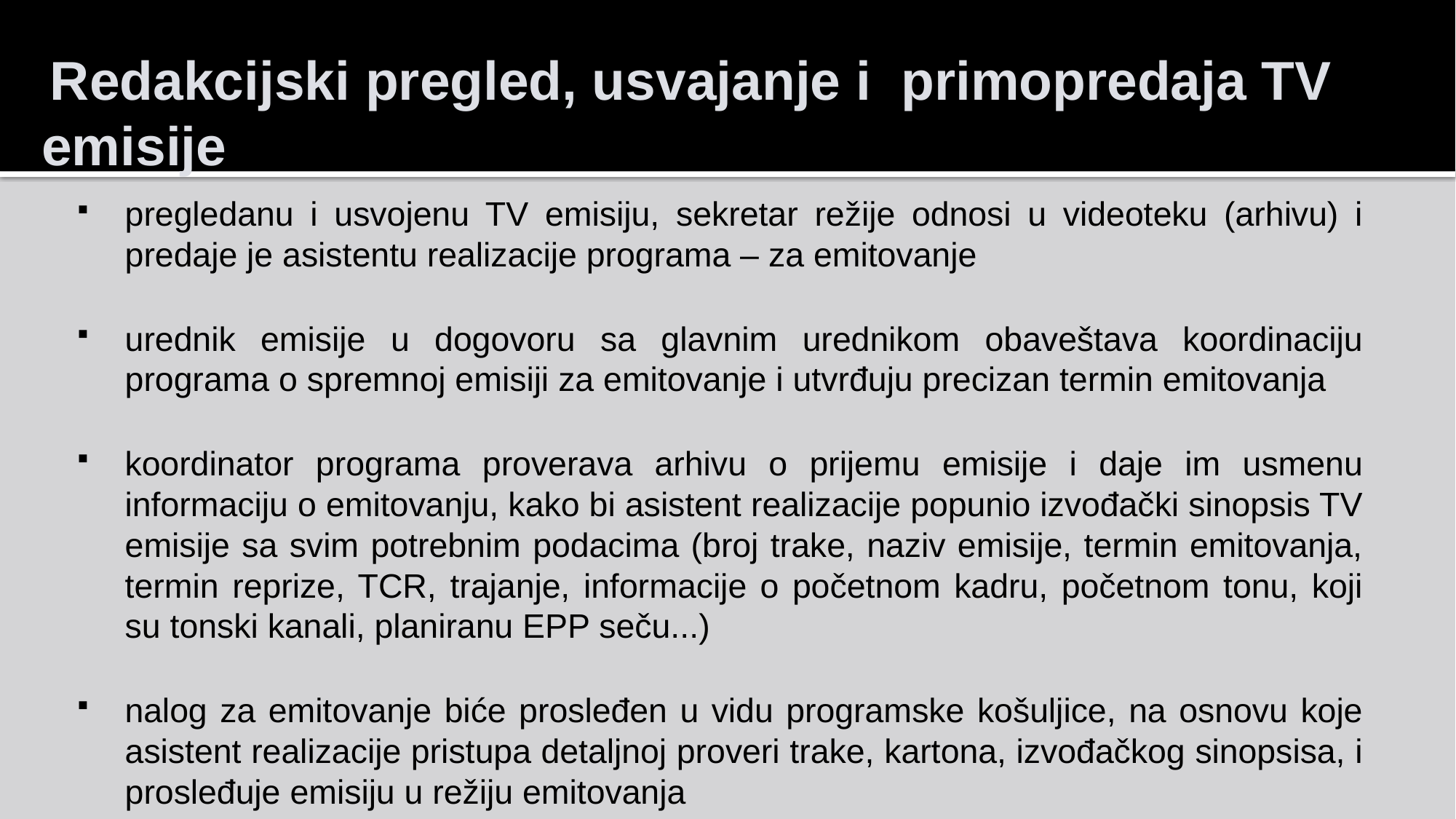

Redakcijski pregled, usvajanje i  primopredaja TV emisije

pregledanu i usvojenu TV emisiju, sekretar režije odnosi u videoteku (arhivu) i predaje je asistentu realizacije programa – za emitovanje

urednik emisije u dogovoru sa glavnim urednikom obaveštava koordinaciju programa o spremnoj emisiji za emitovanje i utvrđuju precizan termin emitovanja

koordinator programa proverava arhivu o prijemu emisije i daje im usmenu informaciju o emitovanju, kako bi asistent realizacije popunio izvođački sinopsis TV emisije sa svim potrebnim podacima (broj trake, naziv emisije, termin emitovanja, termin reprize, TCR, trajanje, informacije o početnom kadru, početnom tonu, koji su tonski kanali, planiranu EPP seču...)

nalog za emitovanje biće prosleđen u vidu programske košuljice, na osnovu koje asistent realizacije pristupa detaljnoj proveri trake, kartona, izvođačkog sinopsisa, i prosleđuje emisiju u režiju emitovanja